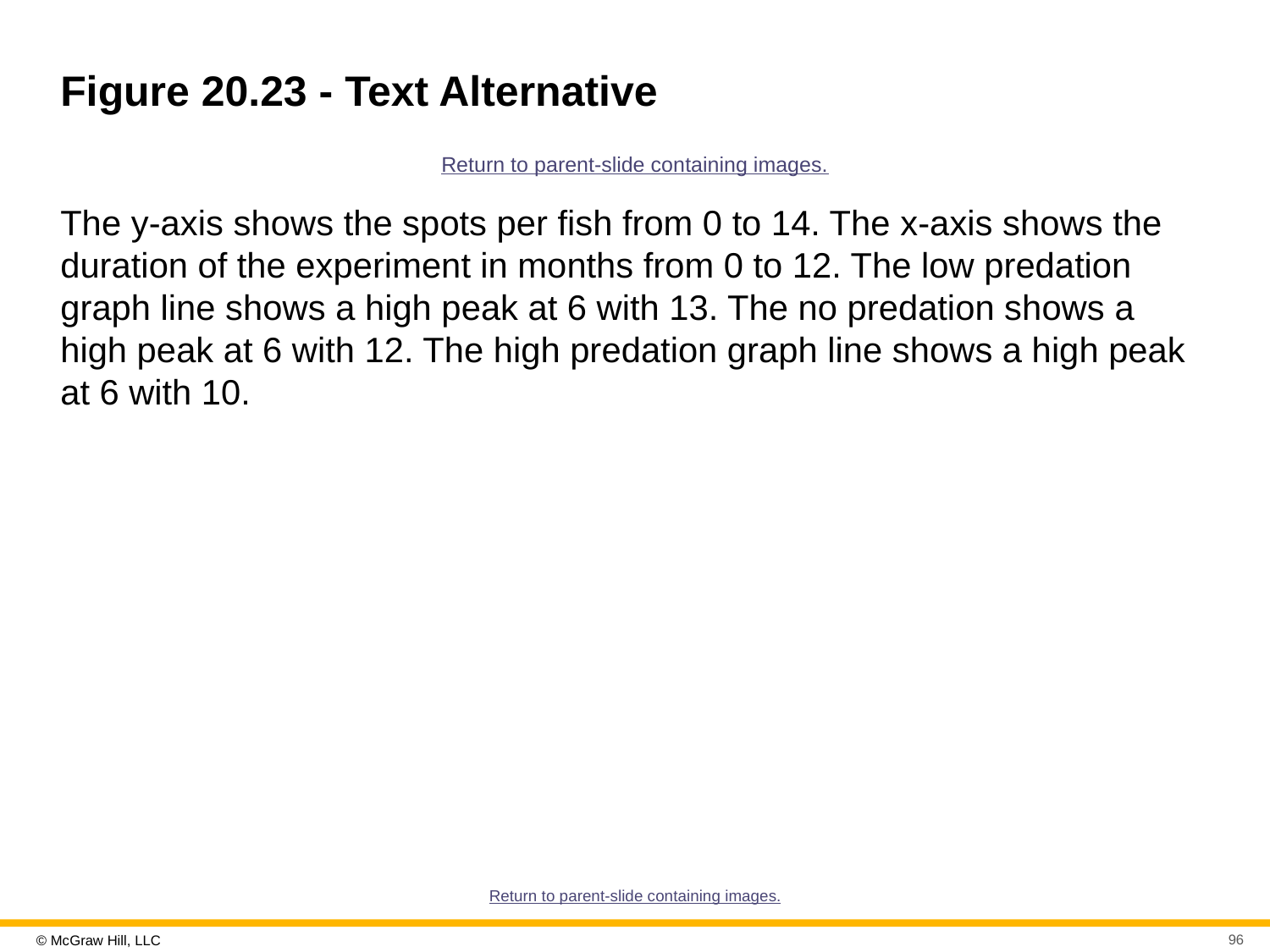

# Figure 20.23 - Text Alternative
Return to parent-slide containing images.
The y-axis shows the spots per fish from 0 to 14. The x-axis shows the duration of the experiment in months from 0 to 12. The low predation graph line shows a high peak at 6 with 13. The no predation shows a high peak at 6 with 12. The high predation graph line shows a high peak at 6 with 10.
Return to parent-slide containing images.
96